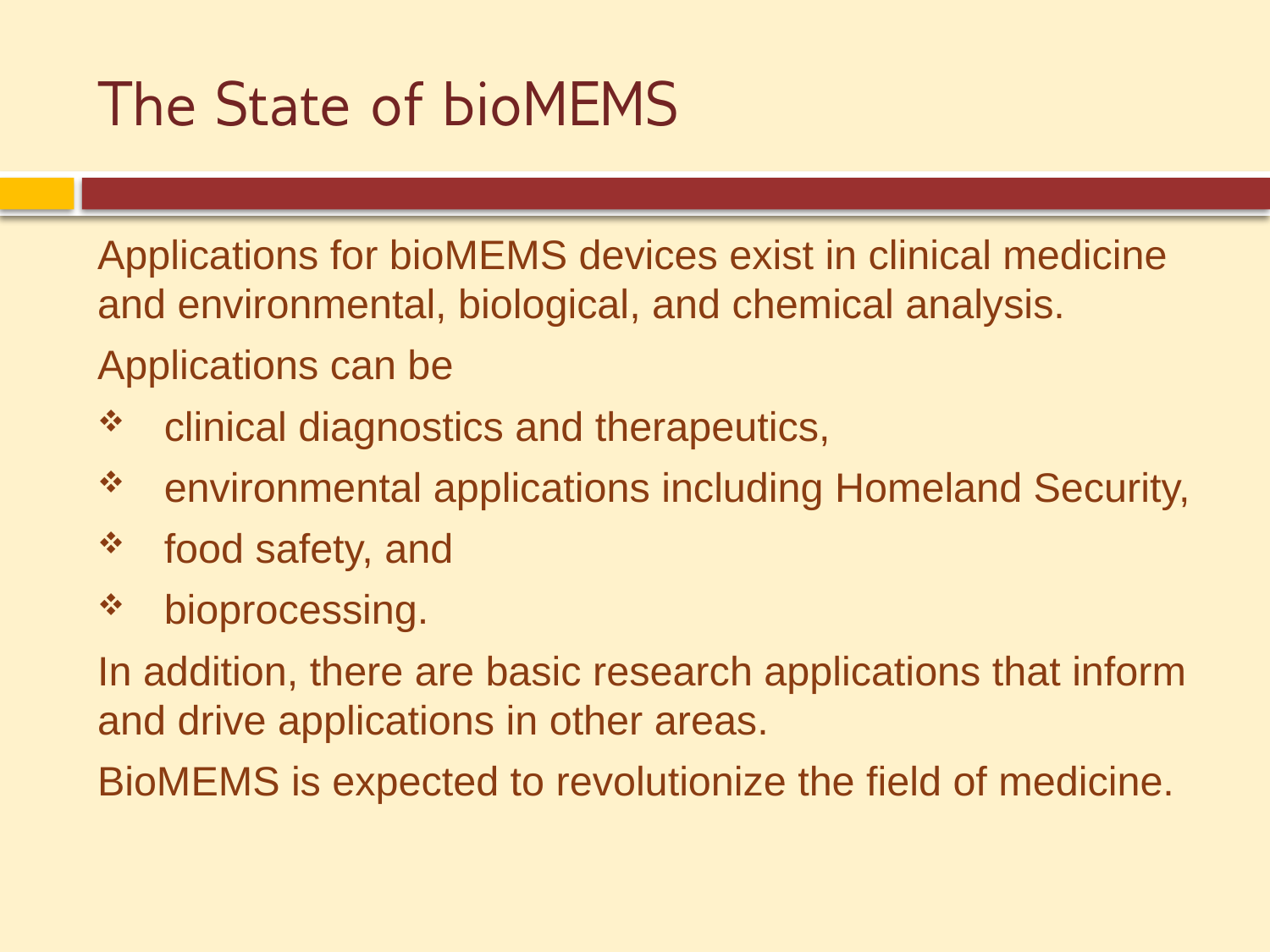

# The State of bioMEMS
Applications for bioMEMS devices exist in clinical medicine and environmental, biological, and chemical analysis.
Applications can be
clinical diagnostics and therapeutics,
environmental applications including Homeland Security,
food safety, and
bioprocessing.
In addition, there are basic research applications that inform and drive applications in other areas.
BioMEMS is expected to revolutionize the field of medicine.